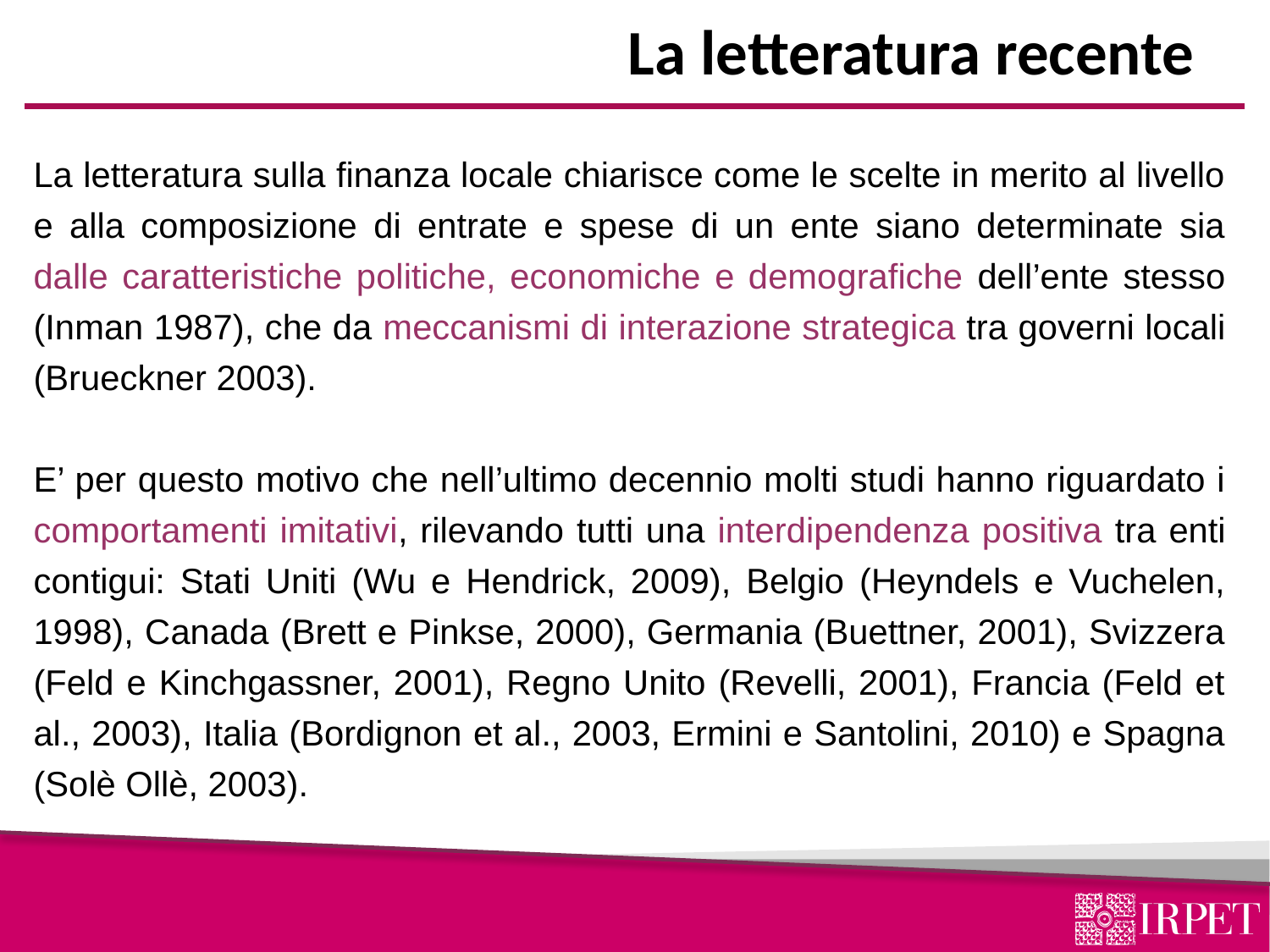

# La letteratura recente

La letteratura sulla finanza locale chiarisce come le scelte in merito al livello e alla composizione di entrate e spese di un ente siano determinate sia dalle caratteristiche politiche, economiche e demografiche dell’ente stesso (Inman 1987), che da meccanismi di interazione strategica tra governi locali (Brueckner 2003).

E’ per questo motivo che nell’ultimo decennio molti studi hanno riguardato i comportamenti imitativi, rilevando tutti una interdipendenza positiva tra enti contigui: Stati Uniti (Wu e Hendrick, 2009), Belgio (Heyndels e Vuchelen, 1998), Canada (Brett e Pinkse, 2000), Germania (Buettner, 2001), Svizzera (Feld e Kinchgassner, 2001), Regno Unito (Revelli, 2001), Francia (Feld et al., 2003), Italia (Bordignon et al., 2003, Ermini e Santolini, 2010) e Spagna (Solè Ollè, 2003).